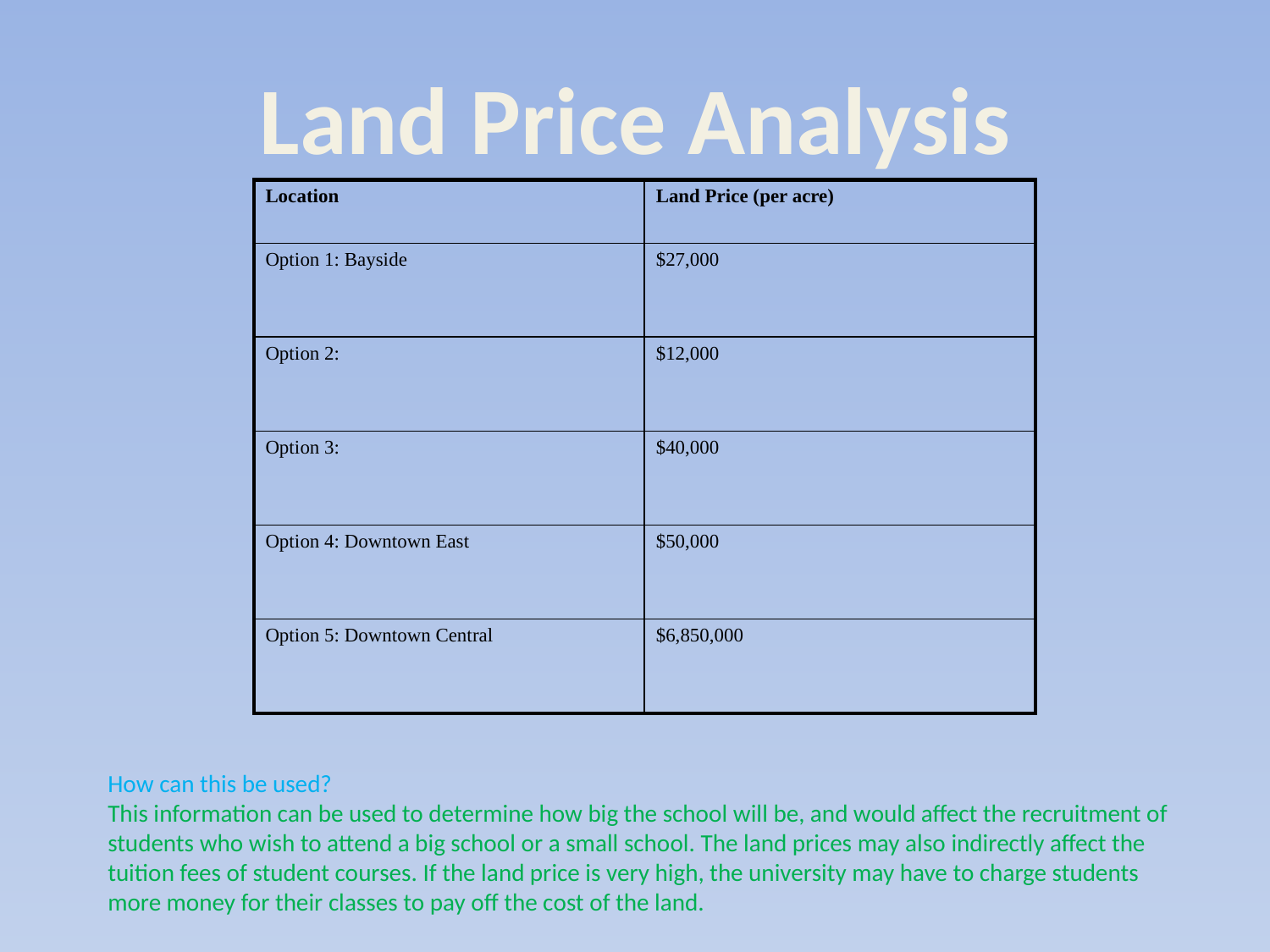

Land Price Analysis
| Location | Land Price (per acre) |
| --- | --- |
| Option 1: Bayside | $27,000 |
| Option 2: | $12,000 |
| Option 3: | $40,000 |
| Option 4: Downtown East | $50,000 |
| Option 5: Downtown Central | $6,850,000 |
How can this be used?
This information can be used to determine how big the school will be, and would affect the recruitment of students who wish to attend a big school or a small school. The land prices may also indirectly affect the tuition fees of student courses. If the land price is very high, the university may have to charge students more money for their classes to pay off the cost of the land.